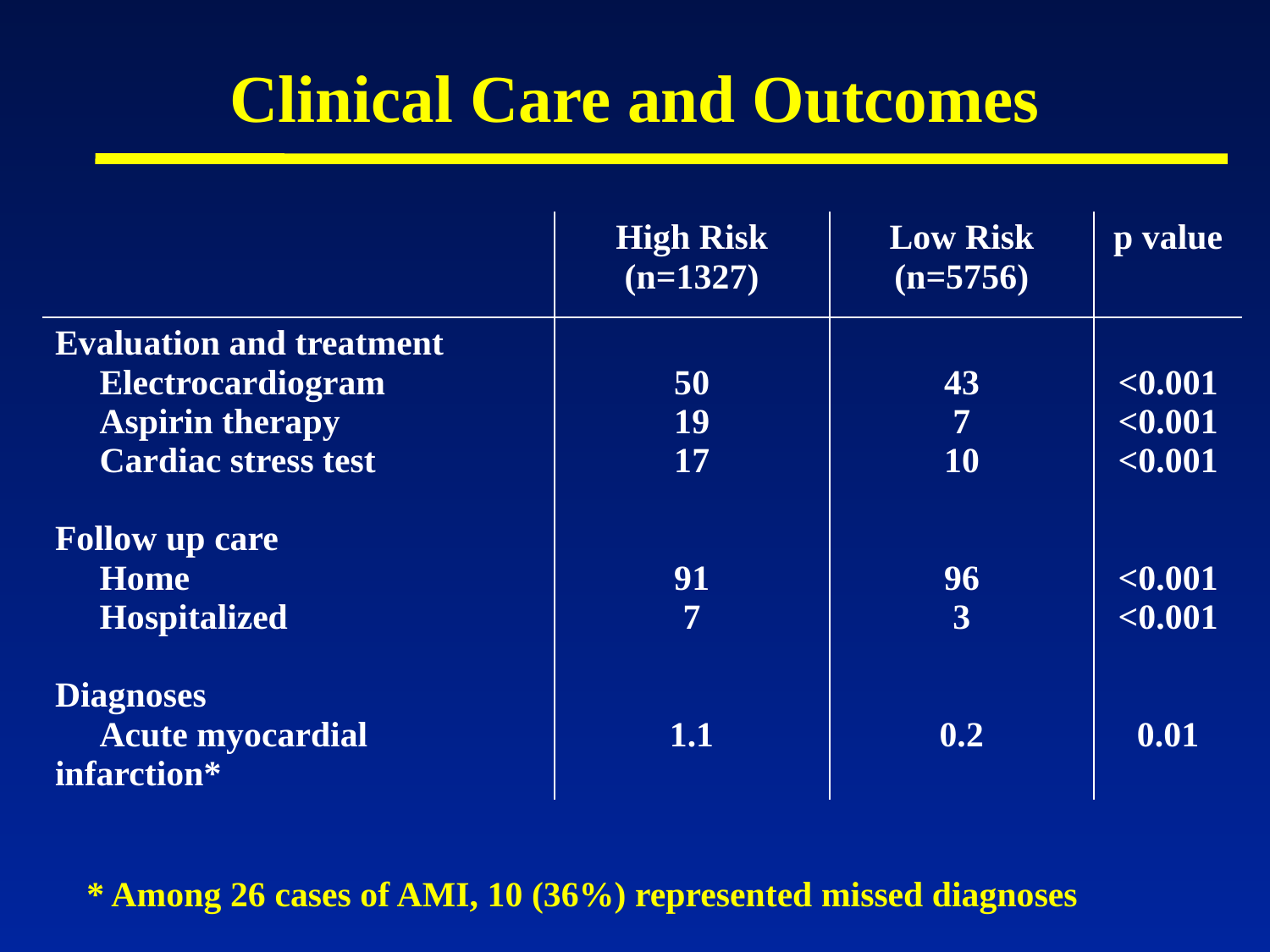

# Clinical Care and Outcomes
|  | High Risk (n=1327) | Low Risk (n=5756) | p value |
| --- | --- | --- | --- |
| Evaluation and treatment Electrocardiogram Aspirin therapy Cardiac stress test Follow up care Home Hospitalized Diagnoses Acute myocardial infarction\* | 50 19 17 91 7 1.1 | 43 7 10 96 3 0.2 | <0.001 <0.001 <0.001 <0.001 <0.001 0.01 |
* Among 26 cases of AMI, 10 (36%) represented missed diagnoses